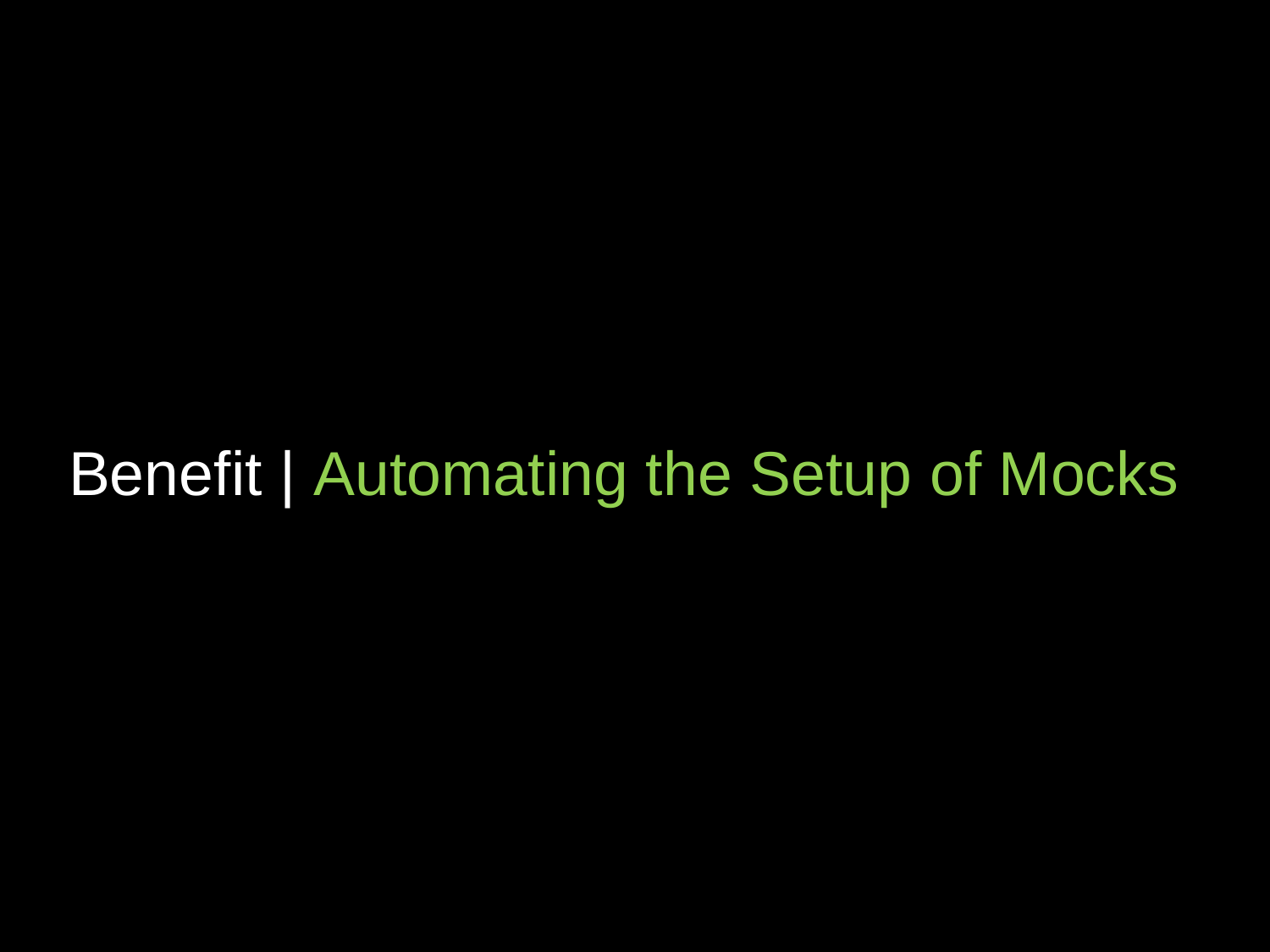

# Benefit | Automating the Setup of Mocks